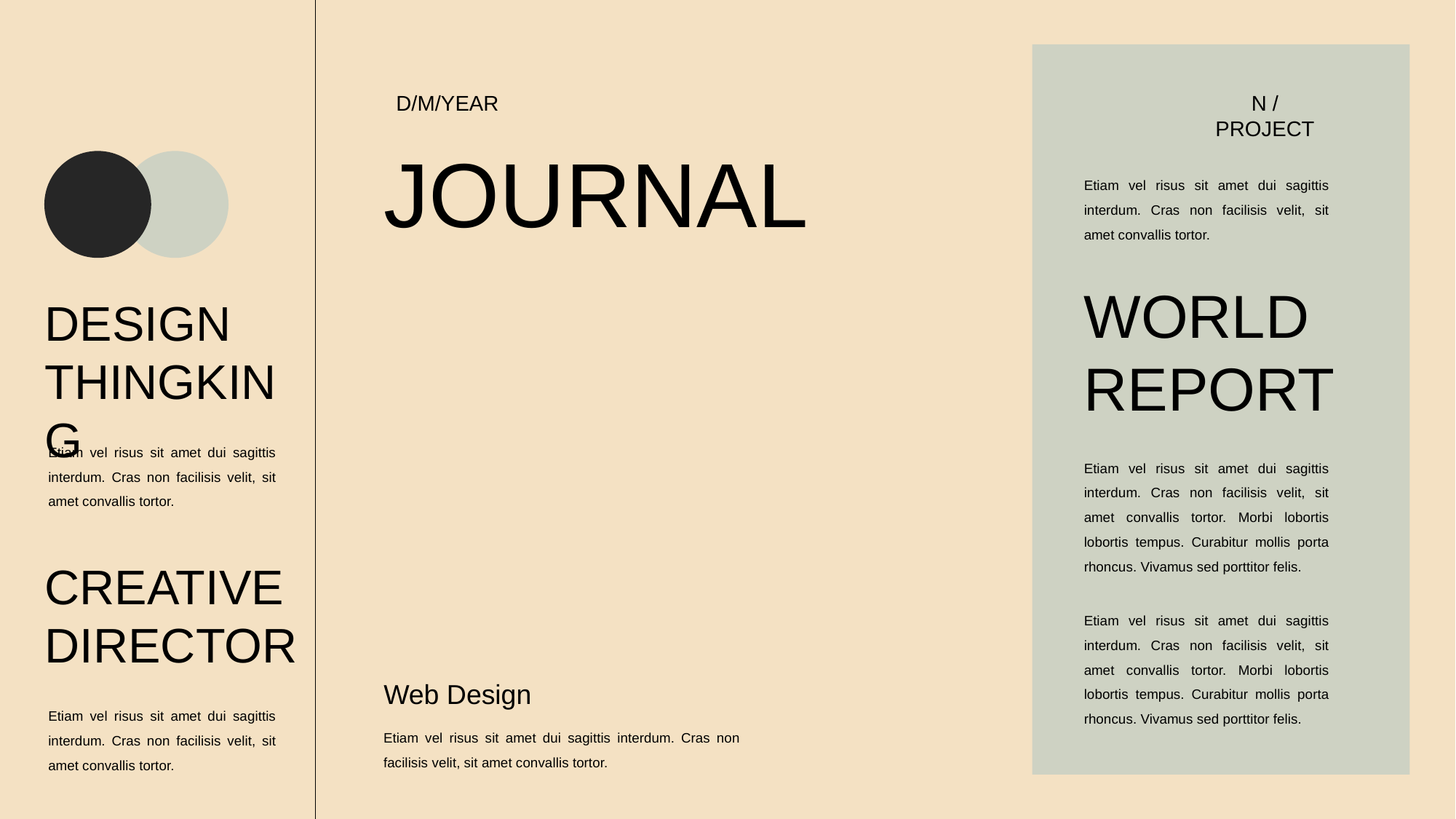

N / PROJECT
D/M/YEAR
JOURNAL

Etiam vel risus sit amet dui sagittis interdum. Cras non facilisis velit, sit amet convallis tortor.
WORLD
REPORT
DESIGN
THINGKING

Etiam vel risus sit amet dui sagittis interdum. Cras non facilisis velit, sit amet convallis tortor.
Etiam vel risus sit amet dui sagittis interdum. Cras non facilisis velit, sit amet convallis tortor. Morbi lobortis lobortis tempus. Curabitur mollis porta rhoncus. Vivamus sed porttitor felis.
CREATIVE
DIRECTOR
Etiam vel risus sit amet dui sagittis interdum. Cras non facilisis velit, sit amet convallis tortor. Morbi lobortis lobortis tempus. Curabitur mollis porta rhoncus. Vivamus sed porttitor felis.
Web Design
Etiam vel risus sit amet dui sagittis interdum. Cras non facilisis velit, sit amet convallis tortor.
Etiam vel risus sit amet dui sagittis interdum. Cras non facilisis velit, sit amet convallis tortor.